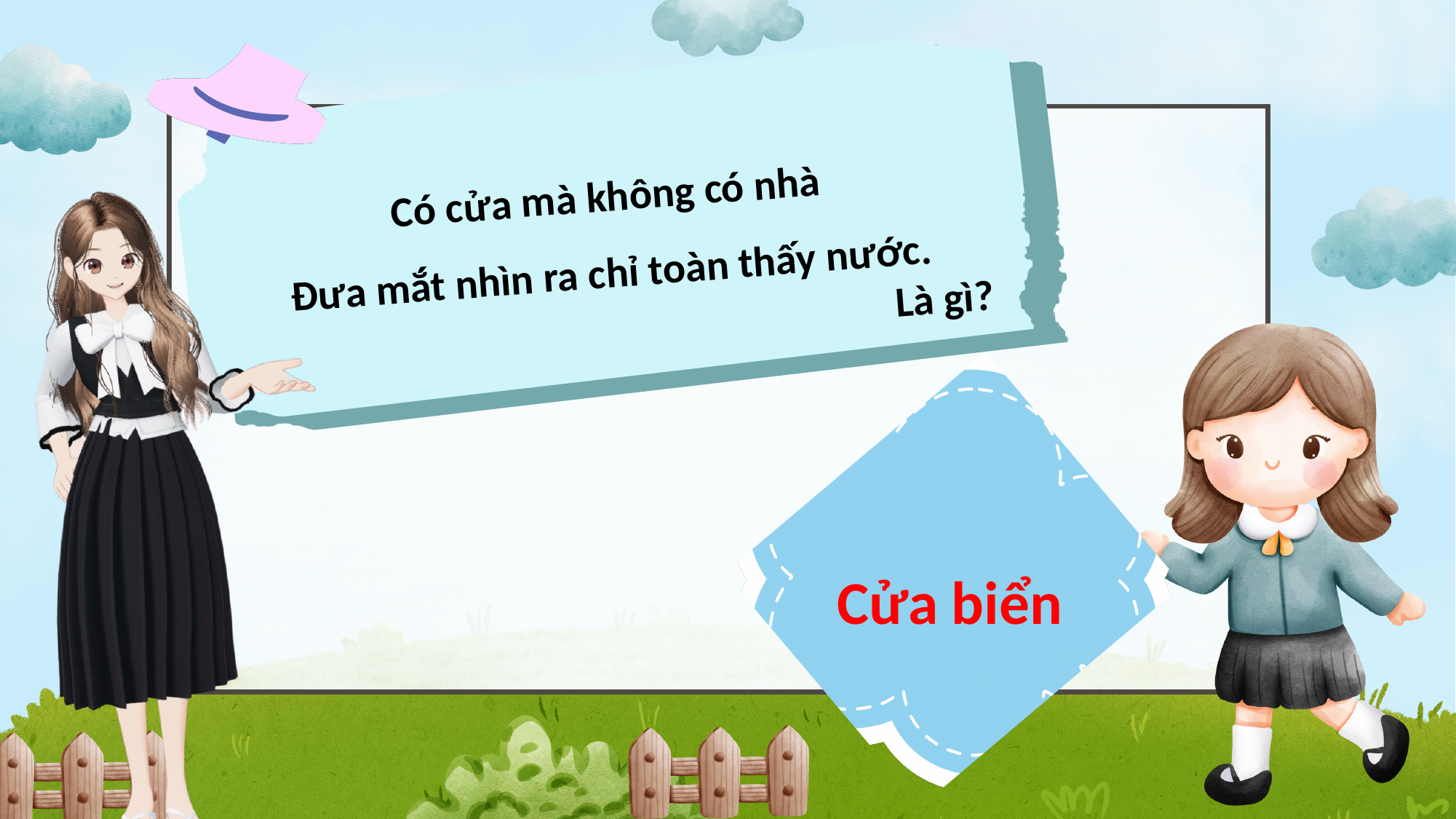

Có cửa mà không có nhà
Đưa mắt nhìn ra chỉ toàn thấy nước.
                 Là gì?

Cửa biển